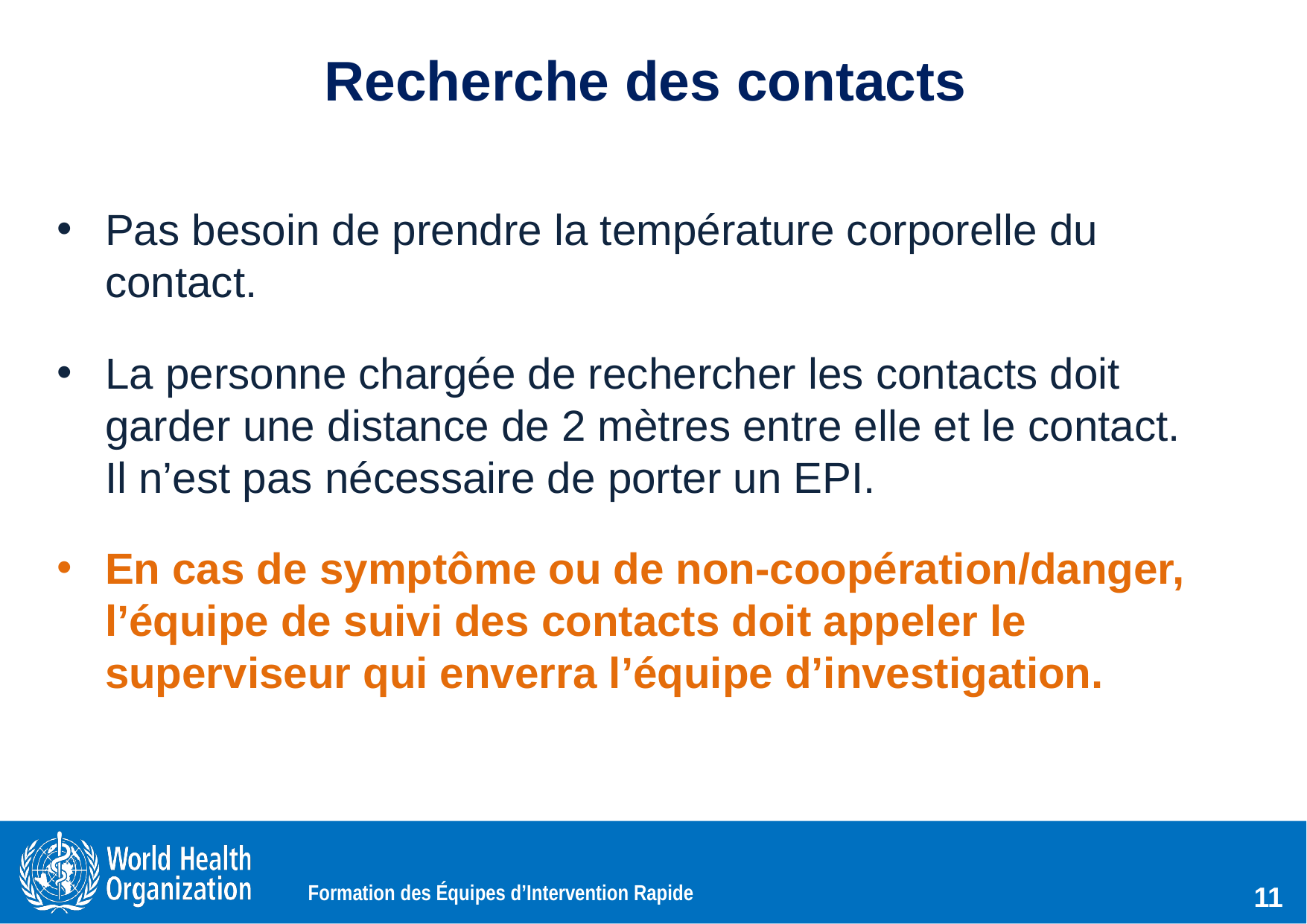

# Recherche des contacts
Pas besoin de prendre la température corporelle du contact.

La personne chargée de rechercher les contacts doit garder une distance de 2 mètres entre elle et le contact. Il n’est pas nécessaire de porter un EPI.

En cas de symptôme ou de non-coopération/danger, l’équipe de suivi des contacts doit appeler le superviseur qui enverra l’équipe d’investigation.